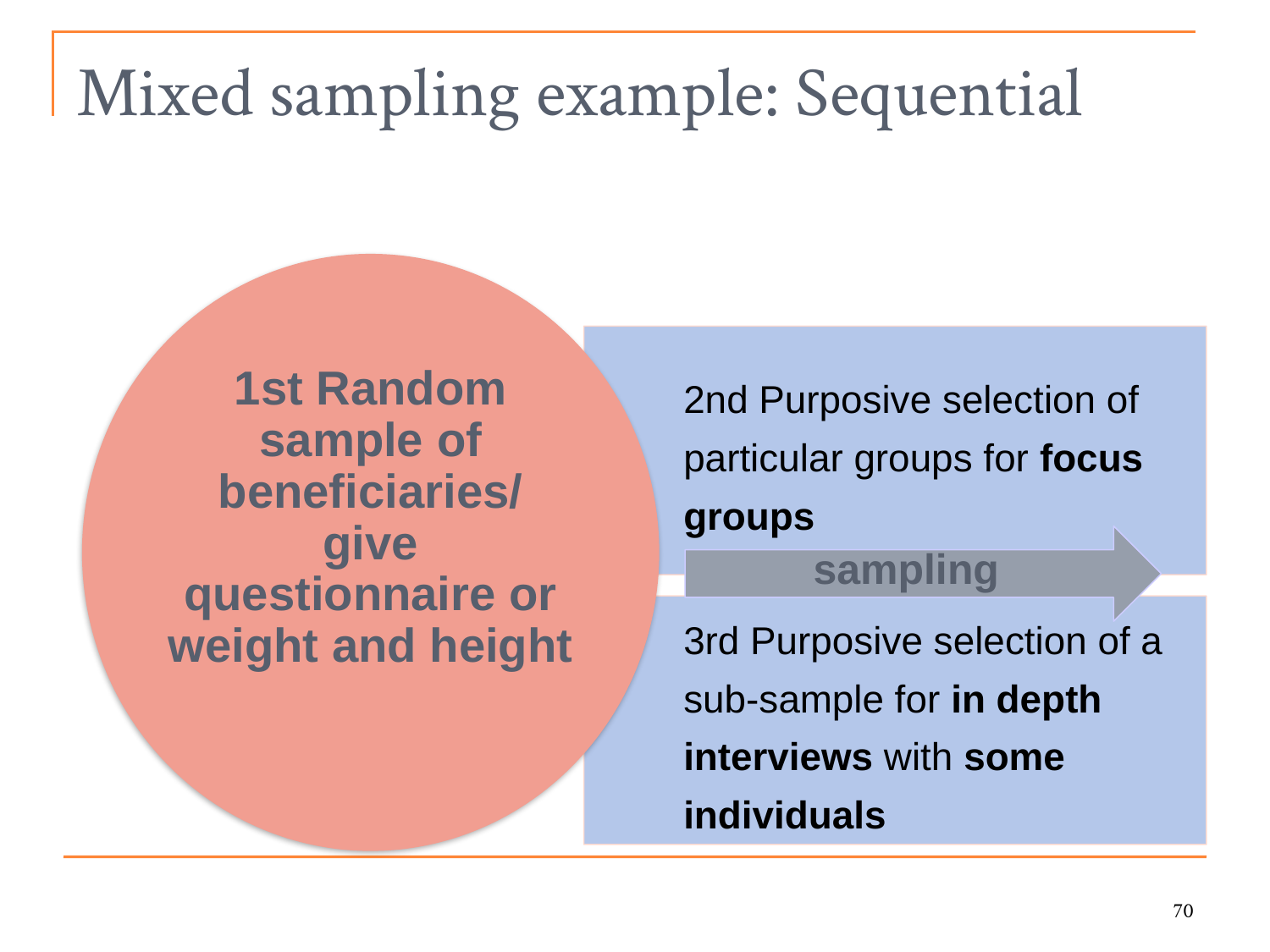

# Mixed sampling example: Sequential
2nd Purposive selection of particular groups for focus groups
3rd Purposive selection of a sub-sample for in depth interviews with some individuals
1st Random sample of beneficiaries/ give questionnaire or weight and height

sampling
70